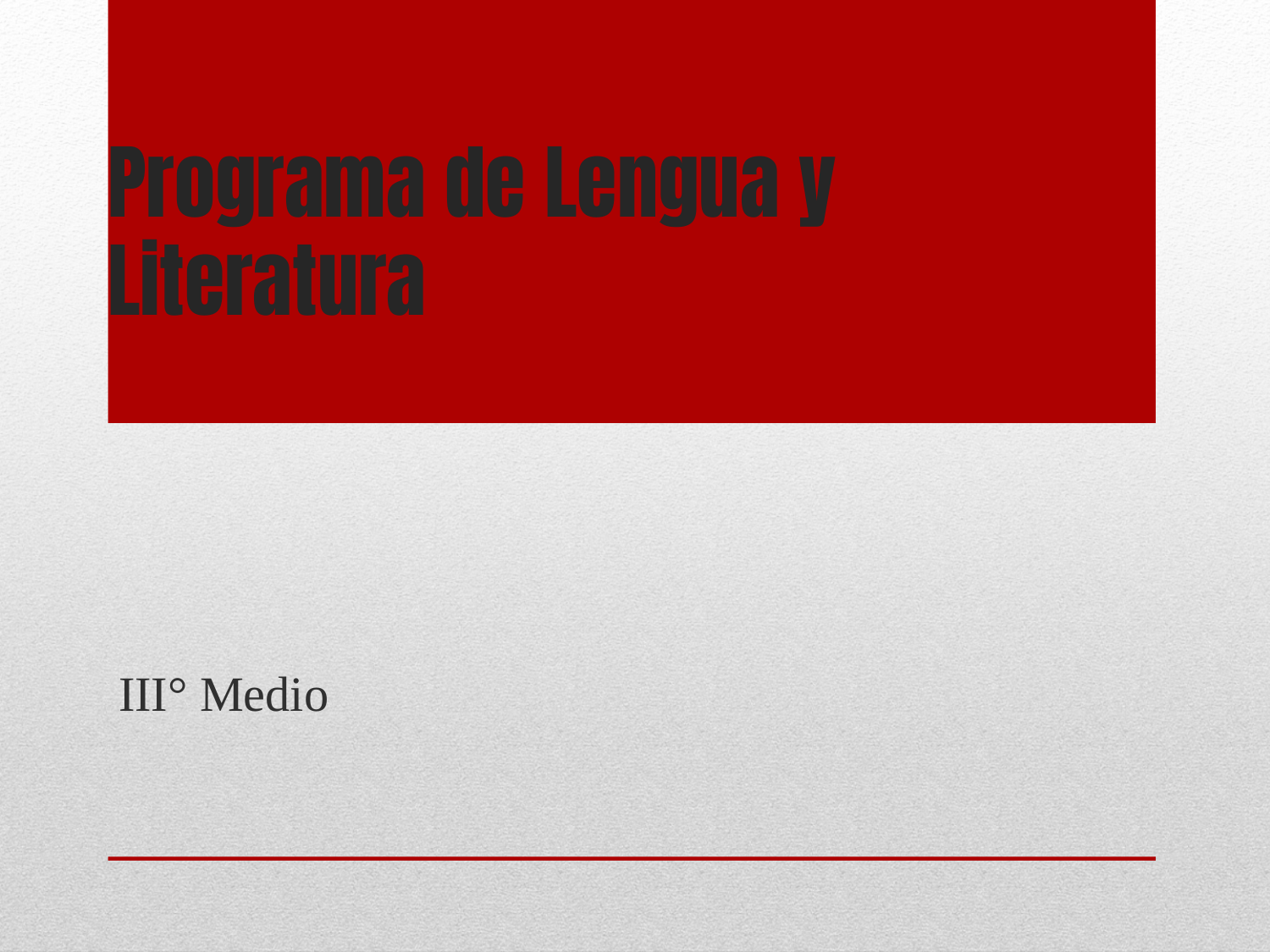

# Programa de Lengua y Literatura
III° Medio